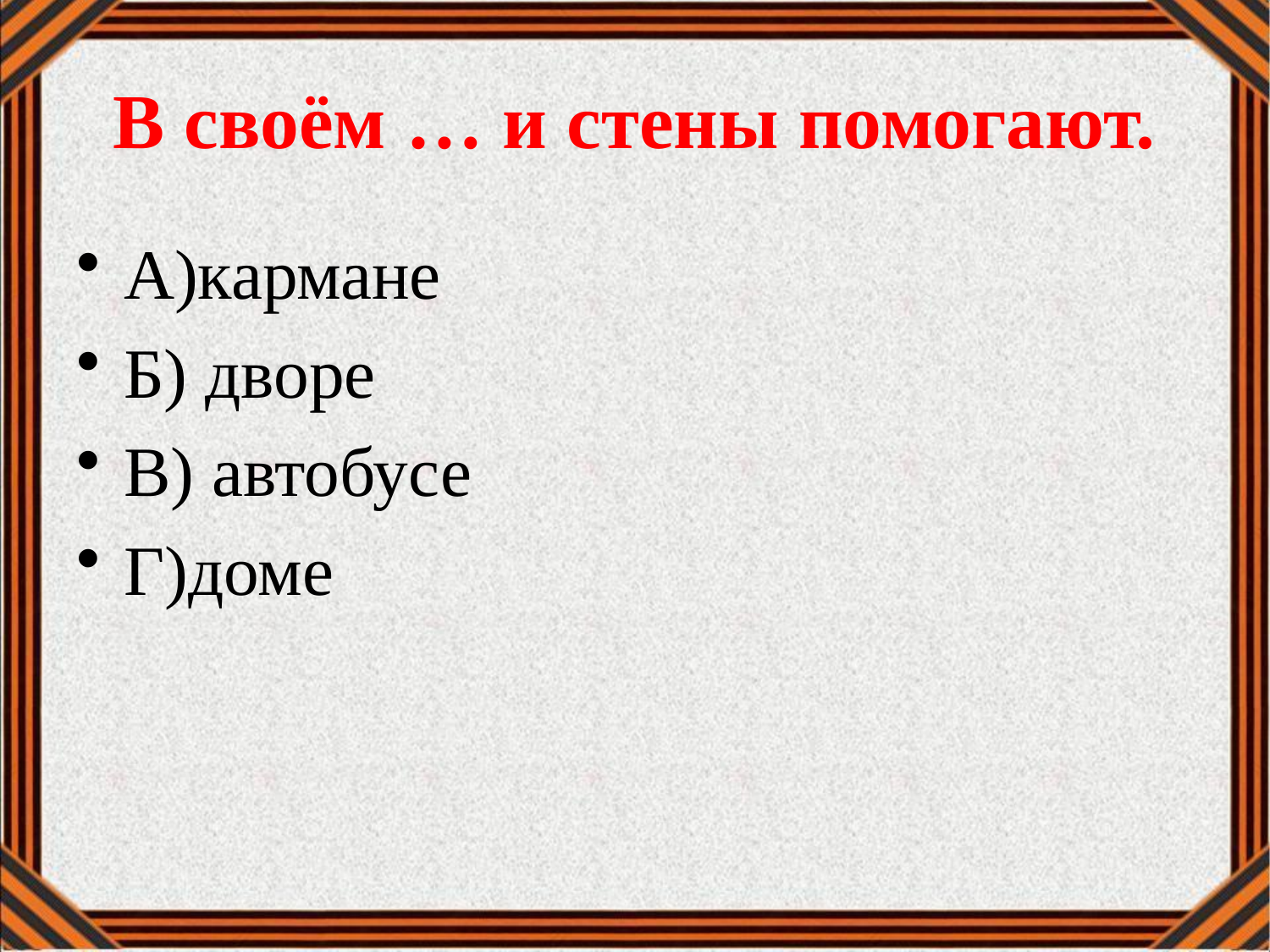

# В своём … и стены помогают.
А)кармане
Б) дворе
В) автобусе
Г)доме